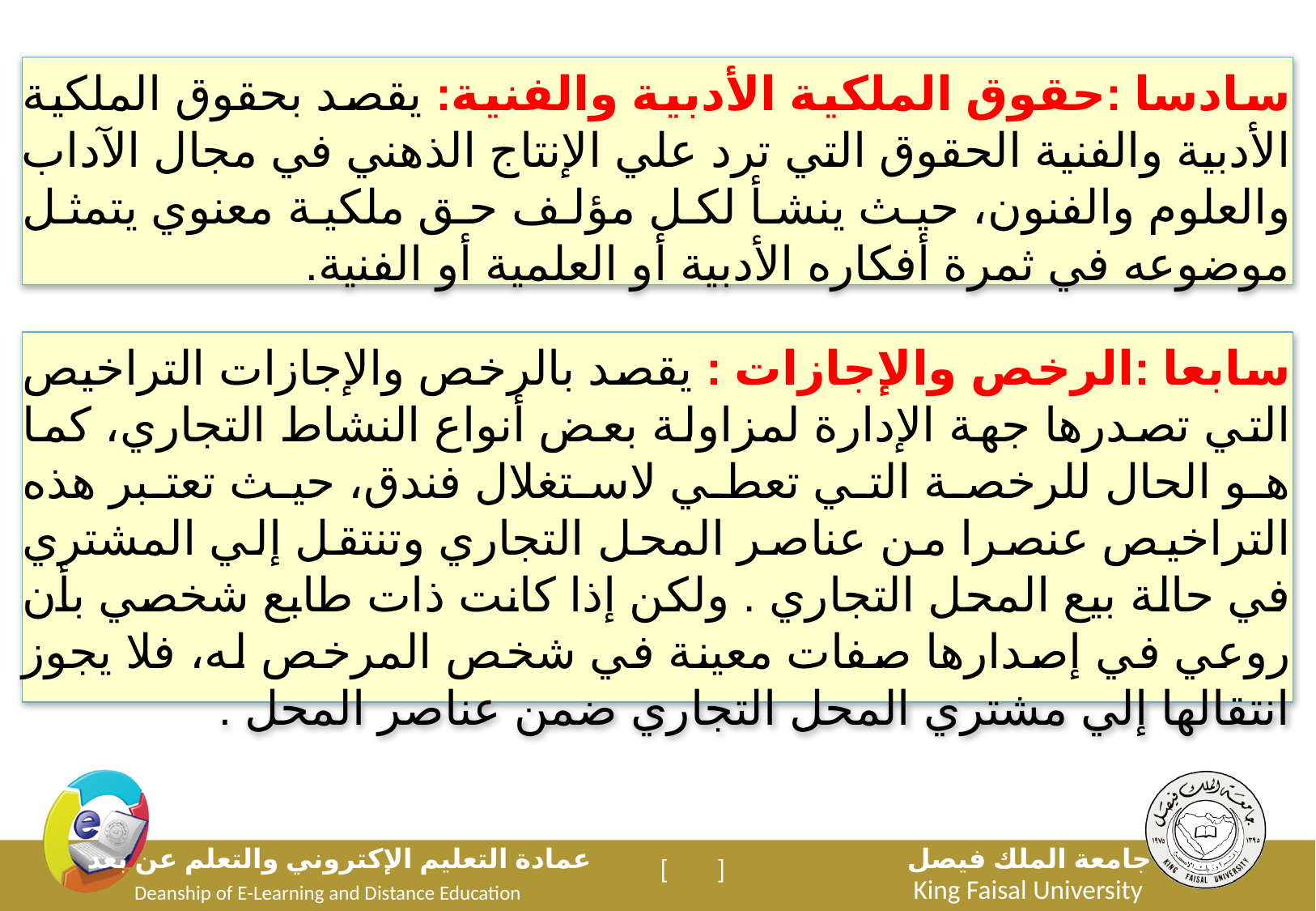

سادسا :حقوق الملكية الأدبية والفنية: يقصد بحقوق الملكية الأدبية والفنية الحقوق التي ترد علي الإنتاج الذهني في مجال الآداب والعلوم والفنون، حيث ينشأ لكل مؤلف حق ملكية معنوي يتمثل موضوعه في ثمرة أفكاره الأدبية أو العلمية أو الفنية.
سابعا :الرخص والإجازات : يقصد بالرخص والإجازات التراخيص التي تصدرها جهة الإدارة لمزاولة بعض أنواع النشاط التجاري، كما هو الحال للرخصة التي تعطي لاستغلال فندق، حيث تعتبر هذه التراخيص عنصرا من عناصر المحل التجاري وتنتقل إلي المشتري في حالة بيع المحل التجاري . ولكن إذا كانت ذات طابع شخصي بأن روعي في إصدارها صفات معينة في شخص المرخص له، فلا يجوز انتقالها إلي مشتري المحل التجاري ضمن عناصر المحل .